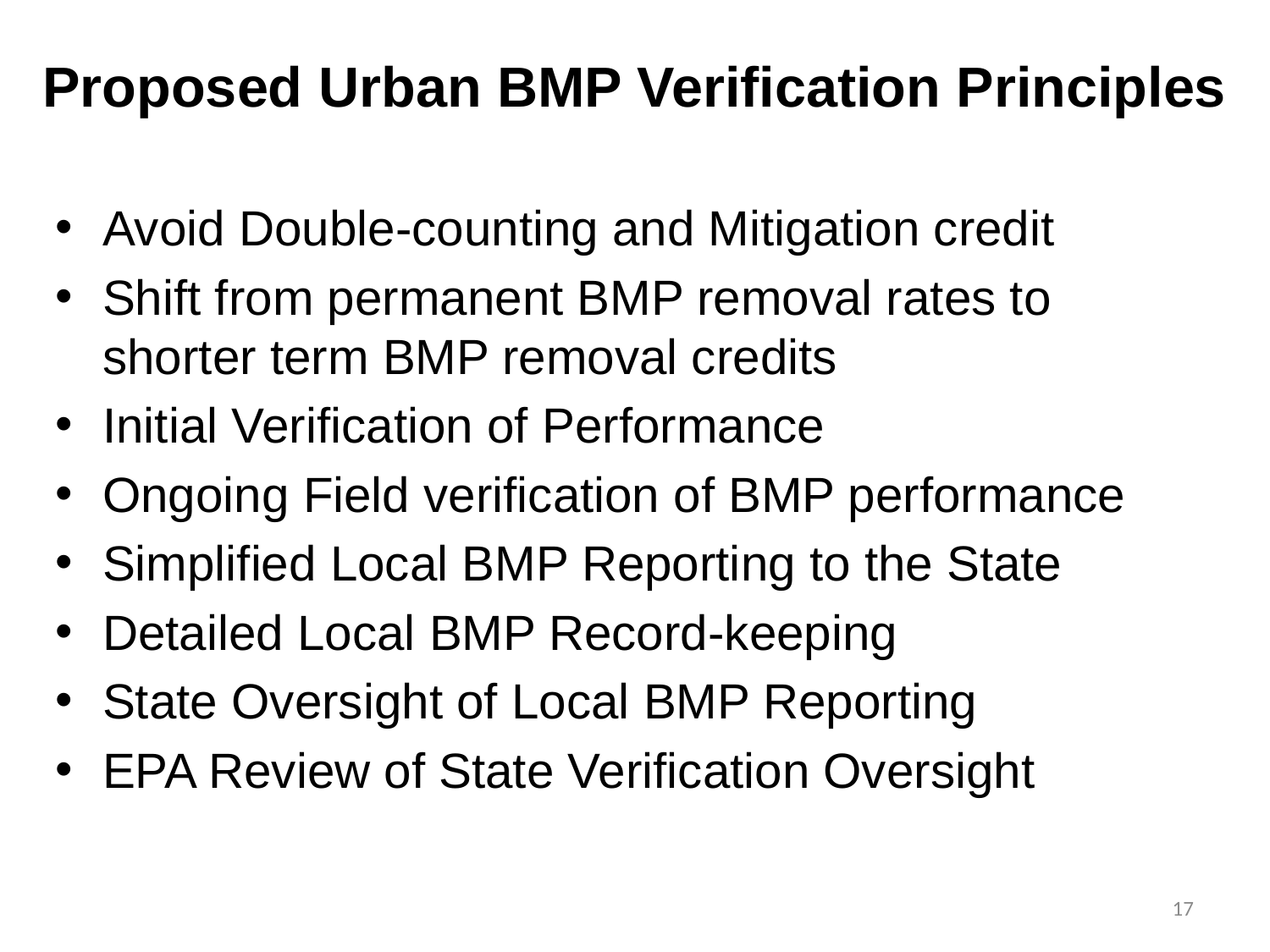

# Proposed Urban BMP Verification Principles
Avoid Double-counting and Mitigation credit
Shift from permanent BMP removal rates to shorter term BMP removal credits
Initial Verification of Performance
Ongoing Field verification of BMP performance
Simplified Local BMP Reporting to the State
Detailed Local BMP Record-keeping
State Oversight of Local BMP Reporting
EPA Review of State Verification Oversight
17